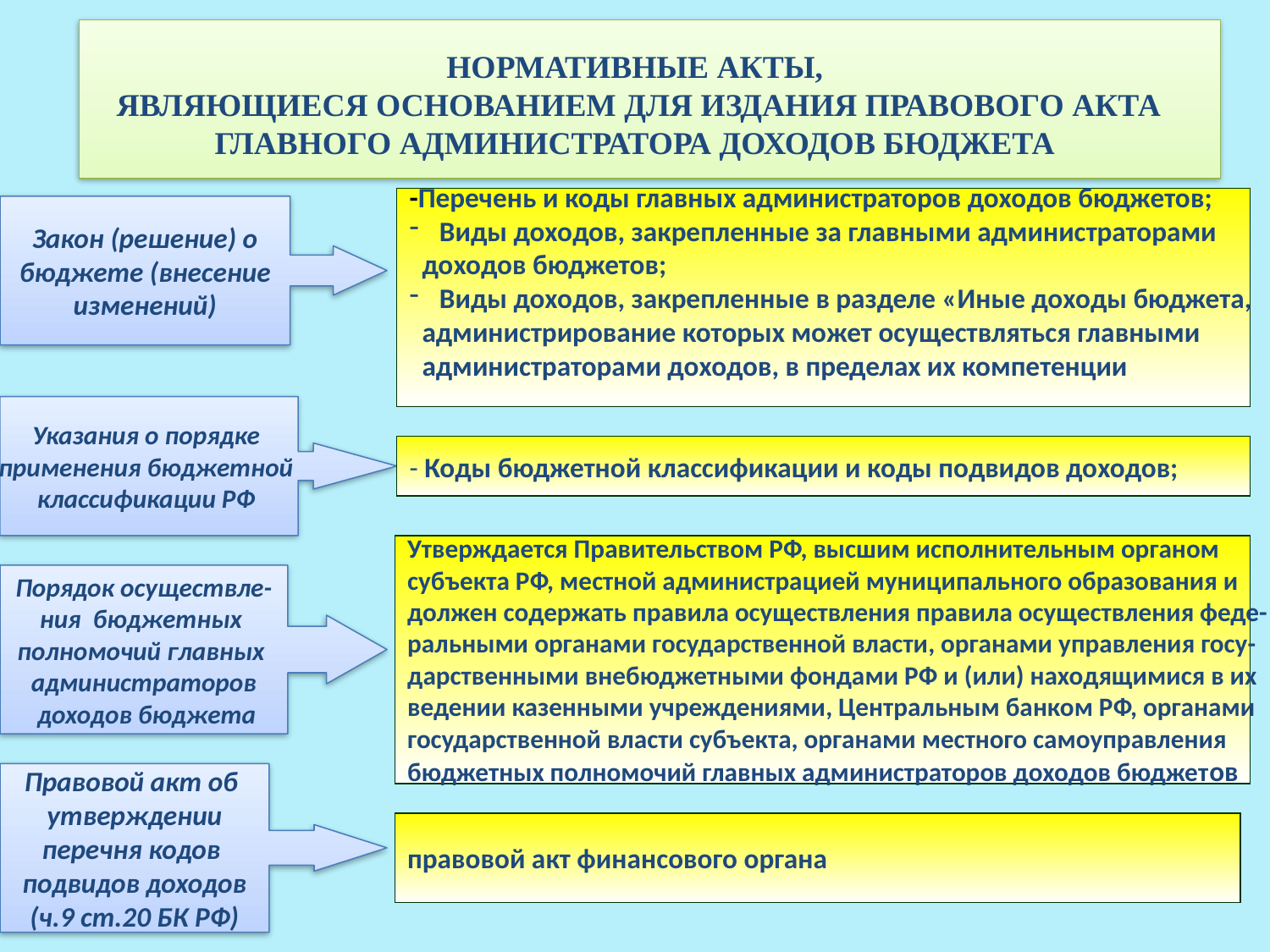

# НОРМАТИВНЫЕ АКТЫ, ЯВЛЯЮЩИЕСЯ ОСНОВАНИЕМ ДЛЯ ИЗДАНИЯ ПРАВОВОГО АКТА ГЛАВНОГО АДМИНИСТРАТОРА ДОХОДОВ БЮДЖЕТА
-Перечень и коды главных администраторов доходов бюджетов;
Виды доходов, закрепленные за главными администраторами
  доходов бюджетов;
Виды доходов, закрепленные в разделе «Иные доходы бюджета,
  администрирование которых может осуществляться главными
  администраторами доходов, в пределах их компетенции

Закон (решение) о
бюджете (внесение
изменений)
Указания о порядке
применения бюджетной
классификации РФ
- Коды бюджетной классификации и коды подвидов доходов;
Утверждается Правительством РФ, высшим исполнительным органом
субъекта РФ, местной администрацией муниципального образования и
должен содержать правила осуществления правила осуществления феде-
ральными органами государственной власти, органами управления госу-
дарственными внебюджетными фондами РФ и (или) находящимися в их
ведении казенными учреждениями, Центральным банком РФ, органами
государственной власти субъекта, органами местного самоуправления
бюджетных полномочий главных администраторов доходов бюджетов
Порядок осуществле-
ния  бюджетных
полномочий главных
администраторов
 доходов бюджета
Правовой акт об
утверждении
перечня кодов
подвидов доходов
(ч.9 ст.20 БК РФ)
правовой акт финансового органа